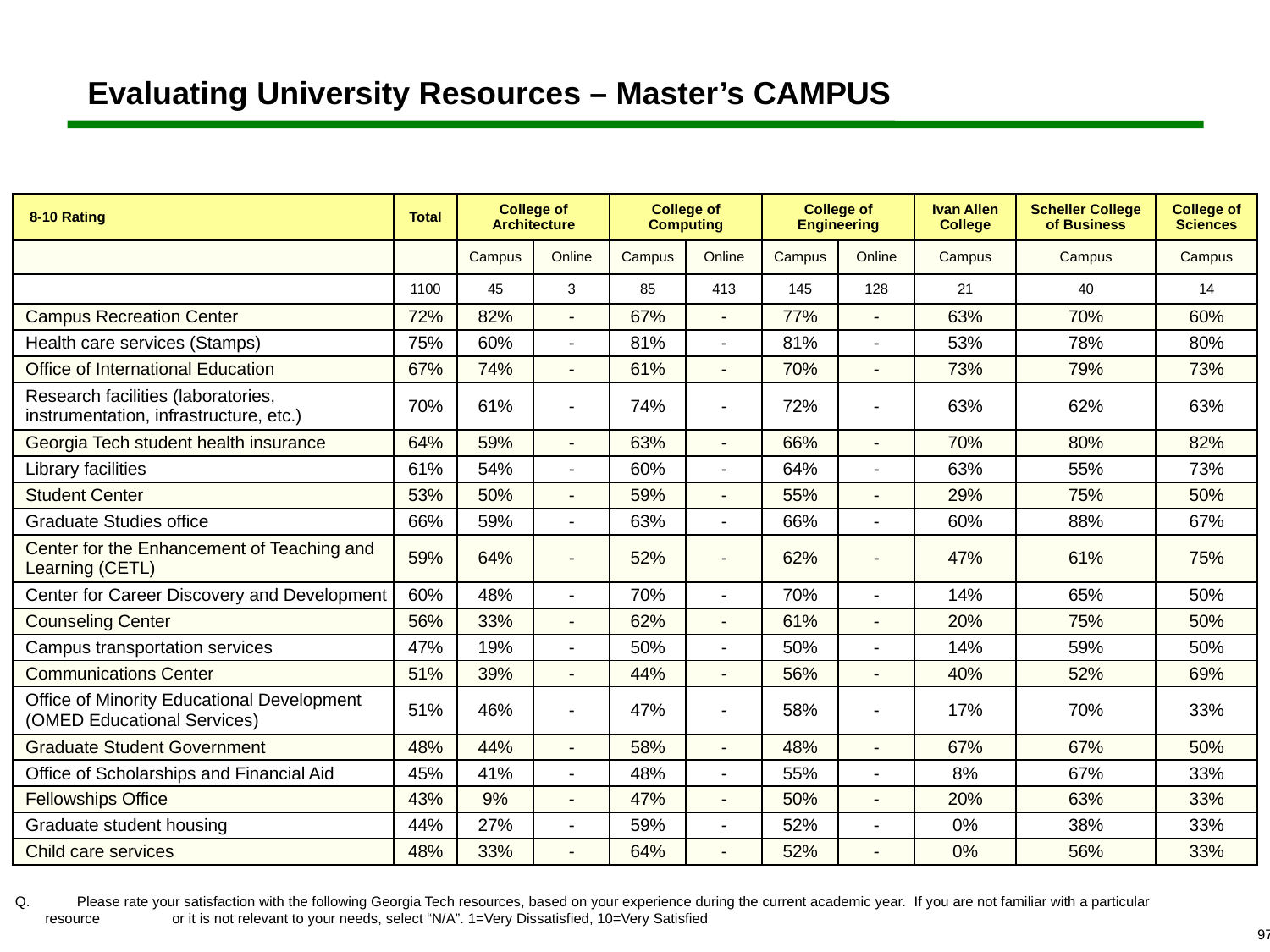

# Evaluating University Resources – Master’s CAMPUS
| 8-10 Rating | Total | College of Architecture |  | College of Computing |  | College of Engineering |  | Ivan Allen College | Scheller College of Business | College of Sciences |
| --- | --- | --- | --- | --- | --- | --- | --- | --- | --- | --- |
|  |  | Campus | Online | Campus | Online | Campus | Online | Campus | Campus | Campus |
|  | 1100 | 45 | 3 | 85 | 413 | 145 | 128 | 21 | 40 | 14 |
| Campus Recreation Center | 72% | 82% | - | 67% | - | 77% | - | 63% | 70% | 60% |
| Health care services (Stamps) | 75% | 60% | - | 81% | - | 81% | - | 53% | 78% | 80% |
| Office of International Education | 67% | 74% | - | 61% | - | 70% | - | 73% | 79% | 73% |
| Research facilities (laboratories, instrumentation, infrastructure, etc.) | 70% | 61% | - | 74% | - | 72% | - | 63% | 62% | 63% |
| Georgia Tech student health insurance | 64% | 59% | - | 63% | - | 66% | - | 70% | 80% | 82% |
| Library facilities | 61% | 54% | - | 60% | - | 64% | - | 63% | 55% | 73% |
| Student Center | 53% | 50% | - | 59% | - | 55% | - | 29% | 75% | 50% |
| Graduate Studies office | 66% | 59% | - | 63% | - | 66% | - | 60% | 88% | 67% |
| Center for the Enhancement of Teaching and Learning (CETL) | 59% | 64% | - | 52% | - | 62% | - | 47% | 61% | 75% |
| Center for Career Discovery and Development | 60% | 48% | - | 70% | - | 70% | - | 14% | 65% | 50% |
| Counseling Center | 56% | 33% | - | 62% | - | 61% | - | 20% | 75% | 50% |
| Campus transportation services | 47% | 19% | - | 50% | - | 50% | - | 14% | 59% | 50% |
| Communications Center | 51% | 39% | - | 44% | - | 56% | - | 40% | 52% | 69% |
| Office of Minority Educational Development (OMED Educational Services) | 51% | 46% | - | 47% | - | 58% | - | 17% | 70% | 33% |
| Graduate Student Government | 48% | 44% | - | 58% | - | 48% | - | 67% | 67% | 50% |
| Office of Scholarships and Financial Aid | 45% | 41% | - | 48% | - | 55% | - | 8% | 67% | 33% |
| Fellowships Office | 43% | 9% | - | 47% | - | 50% | - | 20% | 63% | 33% |
| Graduate student housing | 44% | 27% | - | 59% | - | 52% | - | 0% | 38% | 33% |
| Child care services | 48% | 33% | - | 64% | - | 52% | - | 0% | 56% | 33% |
 	Please rate your satisfaction with the following Georgia Tech resources, based on your experience during the current academic year.  If you are not familiar with a particular resource 	or it is not relevant to your needs, select “N/A”. 1=Very Dissatisfied, 10=Very Satisfied